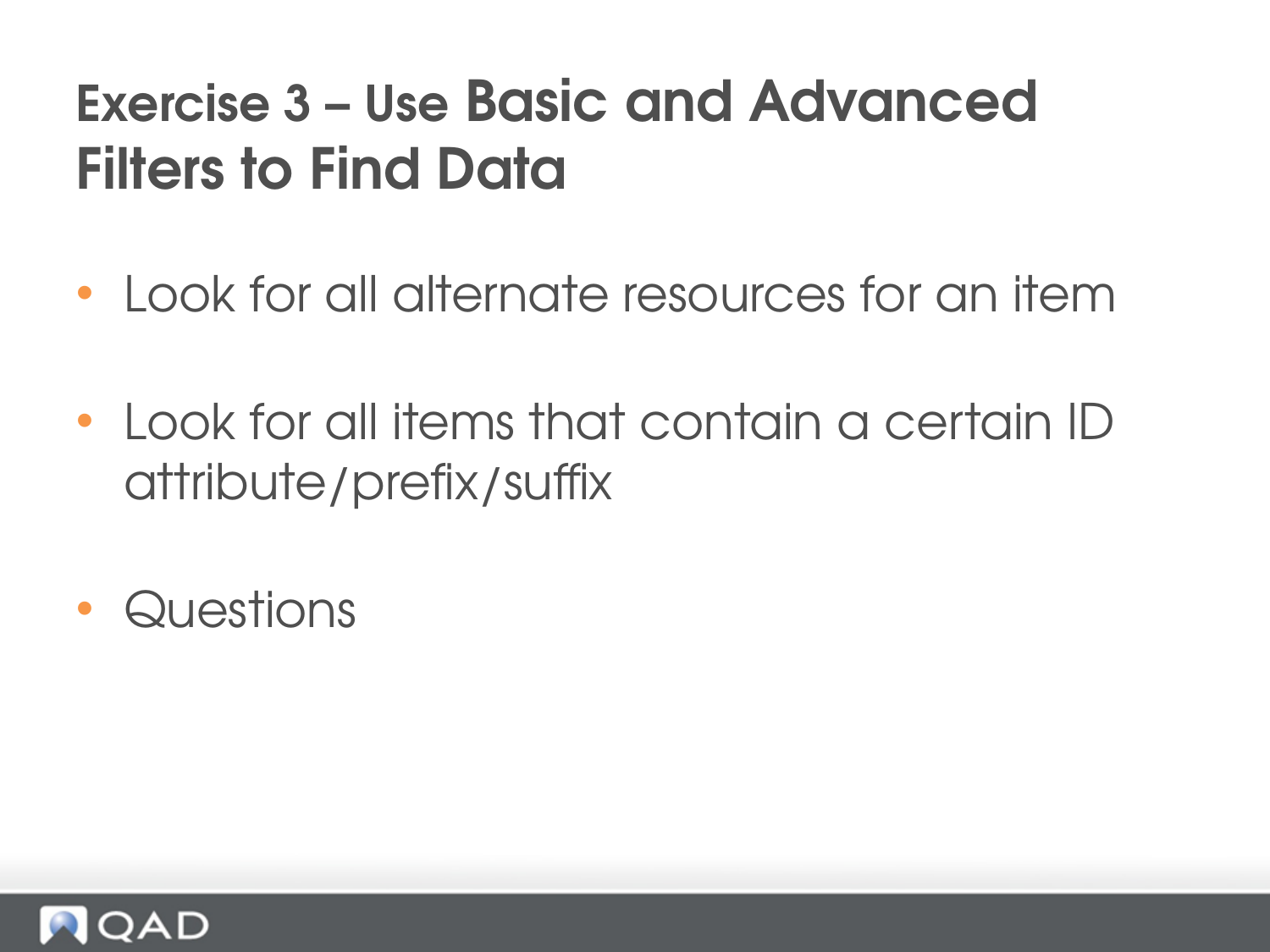

Exercise 3 – Use Basic and Advanced Filters to Find Data
Look for all alternate resources for an item
Look for all items that contain a certain ID attribute/prefix/suffix
Questions